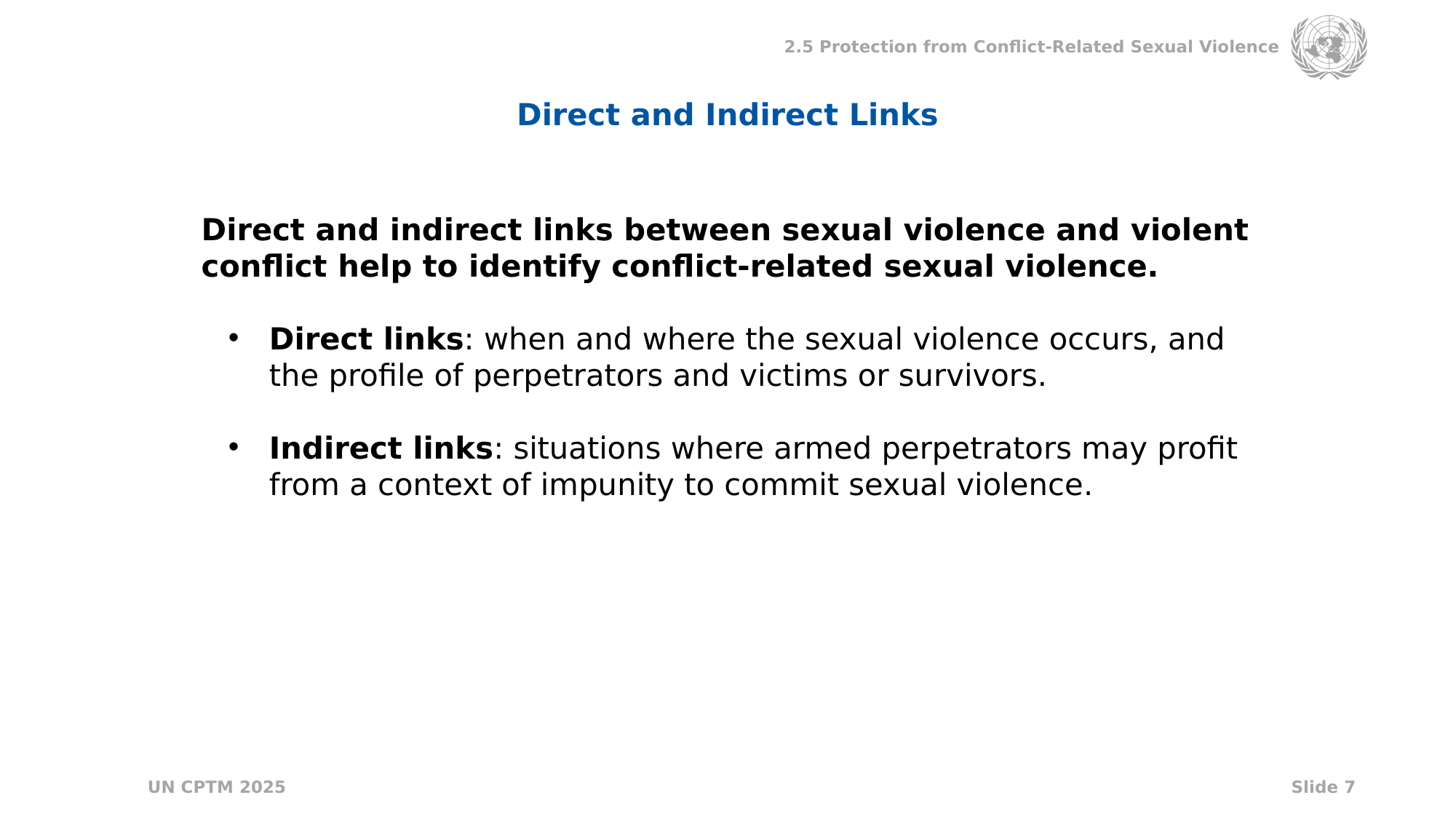

Direct and Indirect Links
Direct and indirect links between sexual violence and violent conflict help to identify conflict-related sexual violence.
Direct links: when and where the sexual violence occurs, and the profile of perpetrators and victims or survivors.
Indirect links: situations where armed perpetrators may profit from a context of impunity to commit sexual violence.